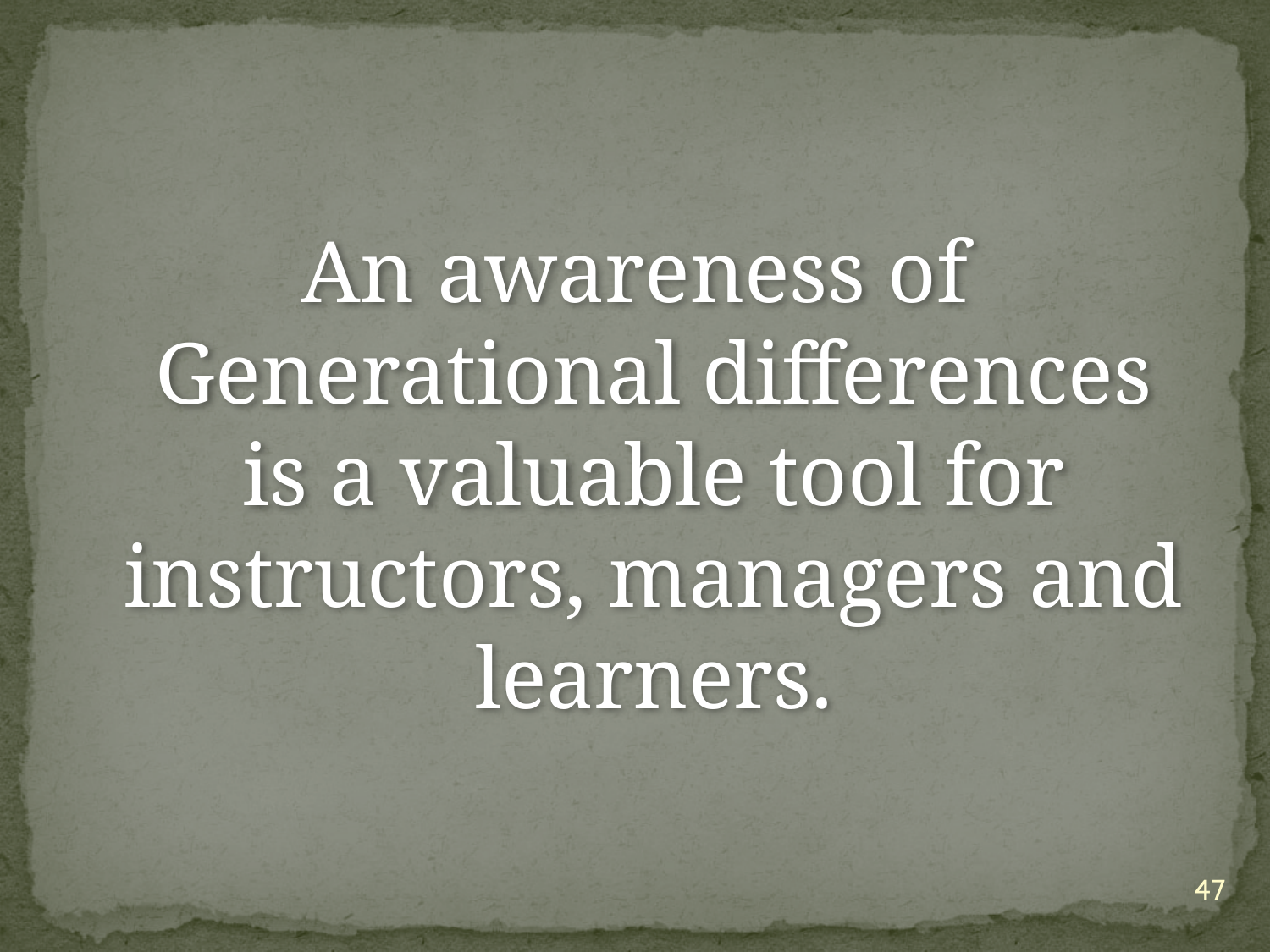

#
An awareness of Generational differences is a valuable tool for instructors, managers and learners.
47